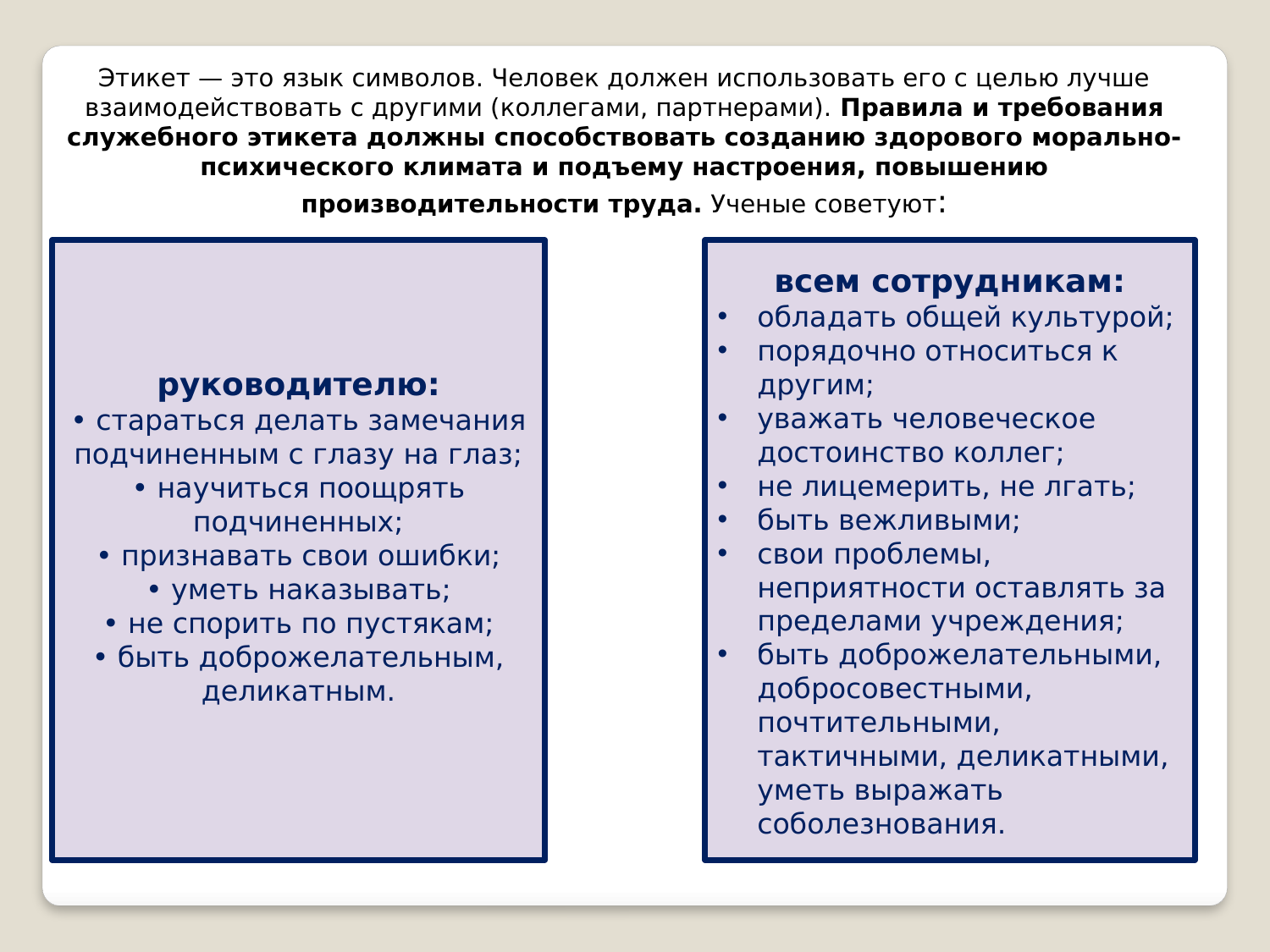

Этикет — это язык символов. Человек должен использовать его с целью лучше взаимодействовать с другими (коллегами, партнерами). Правила и требования служебного этикета должны способствовать созданию здорового морально-психического климата и подъему настроения, повышению производительности труда. Ученые советуют:
руководителю:
• стараться делать замечания подчиненным с глазу на глаз;
• научиться поощрять подчиненных;
• признавать свои ошибки;
• уметь наказывать;
• не спорить по пустякам;
• быть доброжелательным, деликатным.

всем сотрудникам:
обладать общей культурой;
порядочно относиться к другим;
уважать человеческое достоинство коллег;
не лицемерить, не лгать;
быть вежливыми;
свои проблемы, неприятности оставлять за пределами учреждения;
быть доброжелательными, добросовестными, почтительными, тактичными, деликатными, уметь выражать соболезнования.